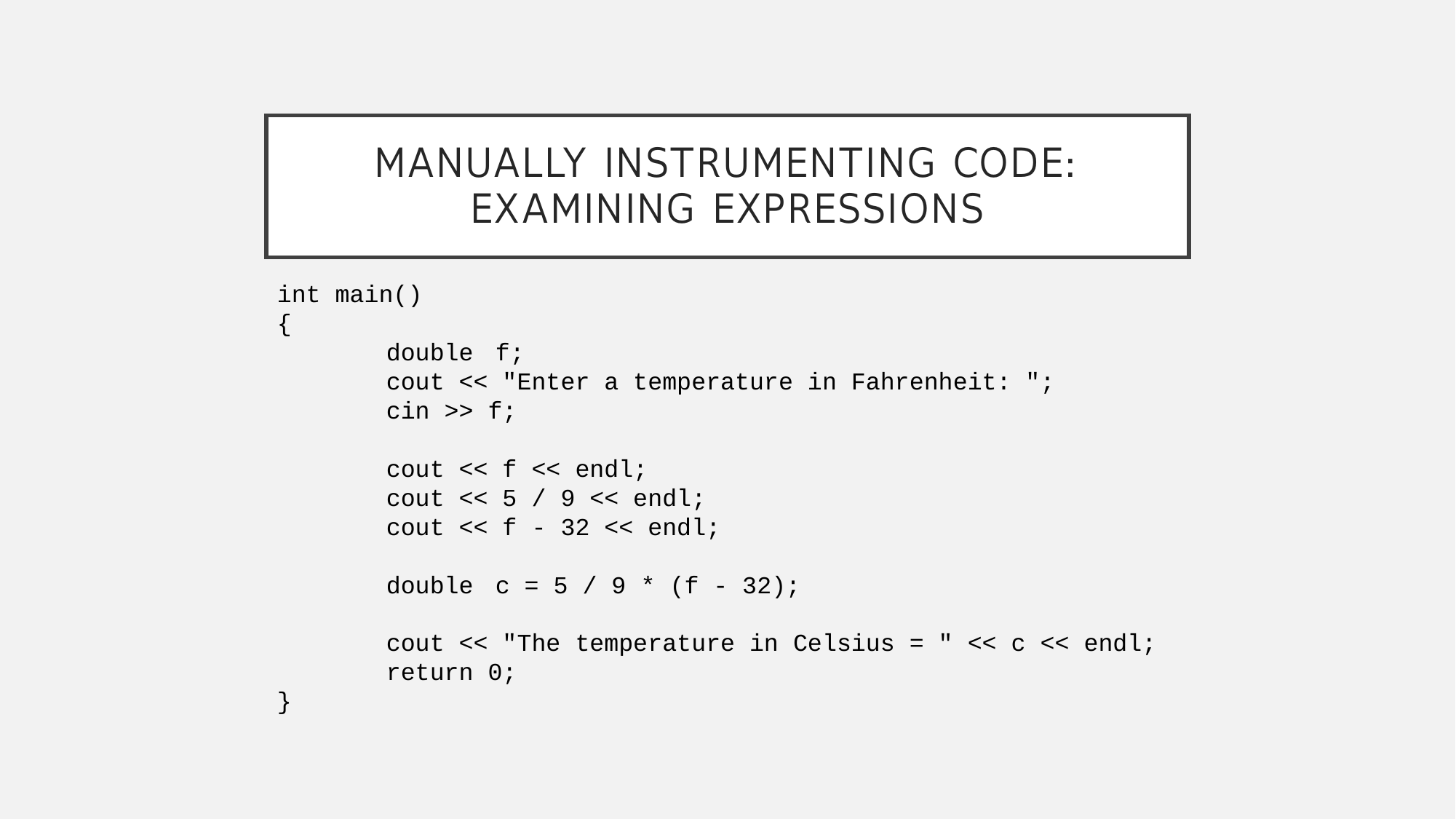

# Manually Instrumenting Code: Examining Expressions
int main()
{
	double	f;
	cout << "Enter a temperature in Fahrenheit: ";
	cin >> f;

	cout << f << endl;
	cout << 5 / 9 << endl;
	cout << f - 32 << endl;

	double	c = 5 / 9 * (f - 32);

	cout << "The temperature in Celsius = " << c << endl;
	return 0;
}